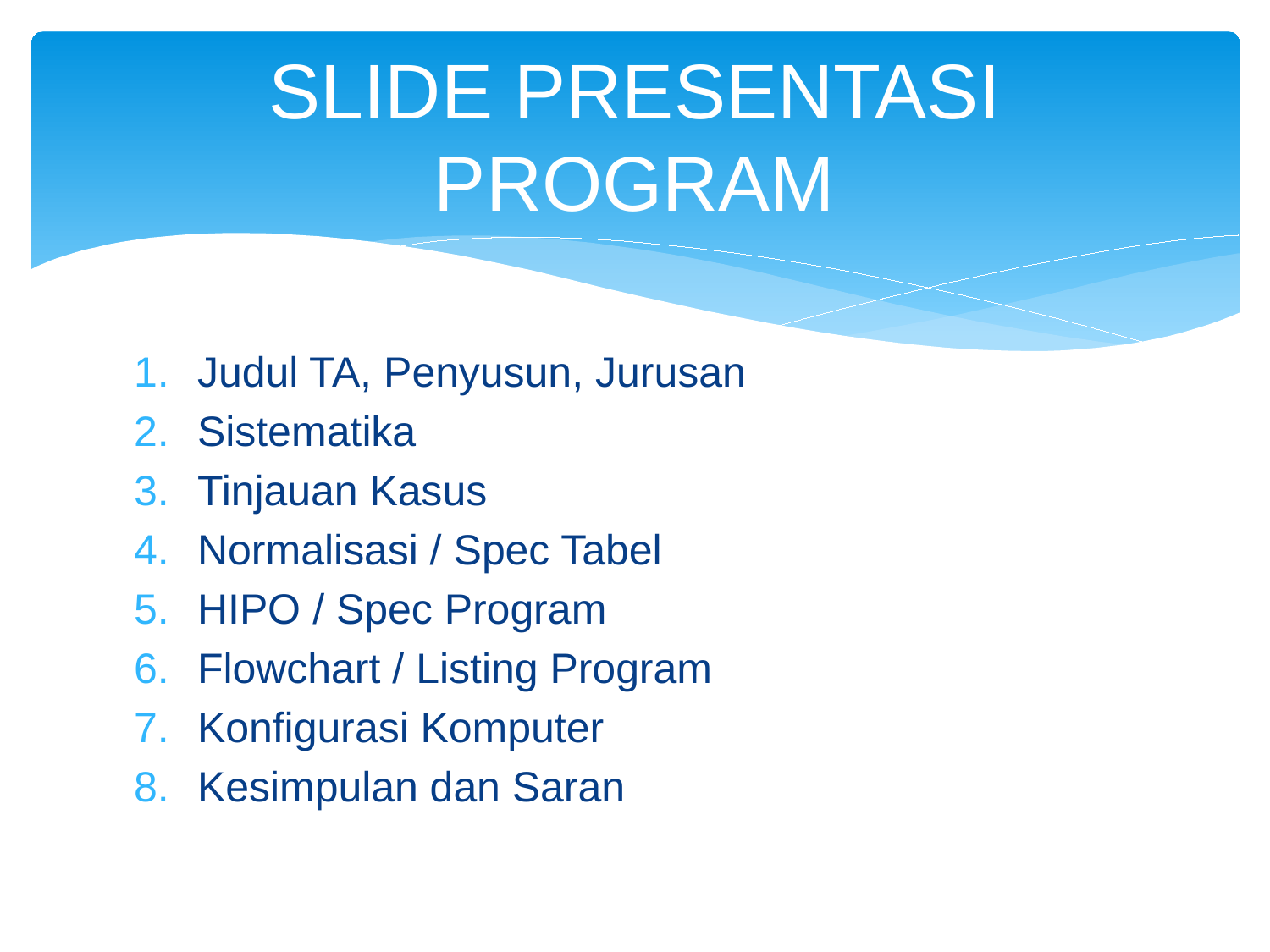

# SLIDE PRESENTASI PROGRAM
Judul TA, Penyusun, Jurusan
Sistematika
Tinjauan Kasus
Normalisasi / Spec Tabel
HIPO / Spec Program
Flowchart / Listing Program
Konfigurasi Komputer
Kesimpulan dan Saran